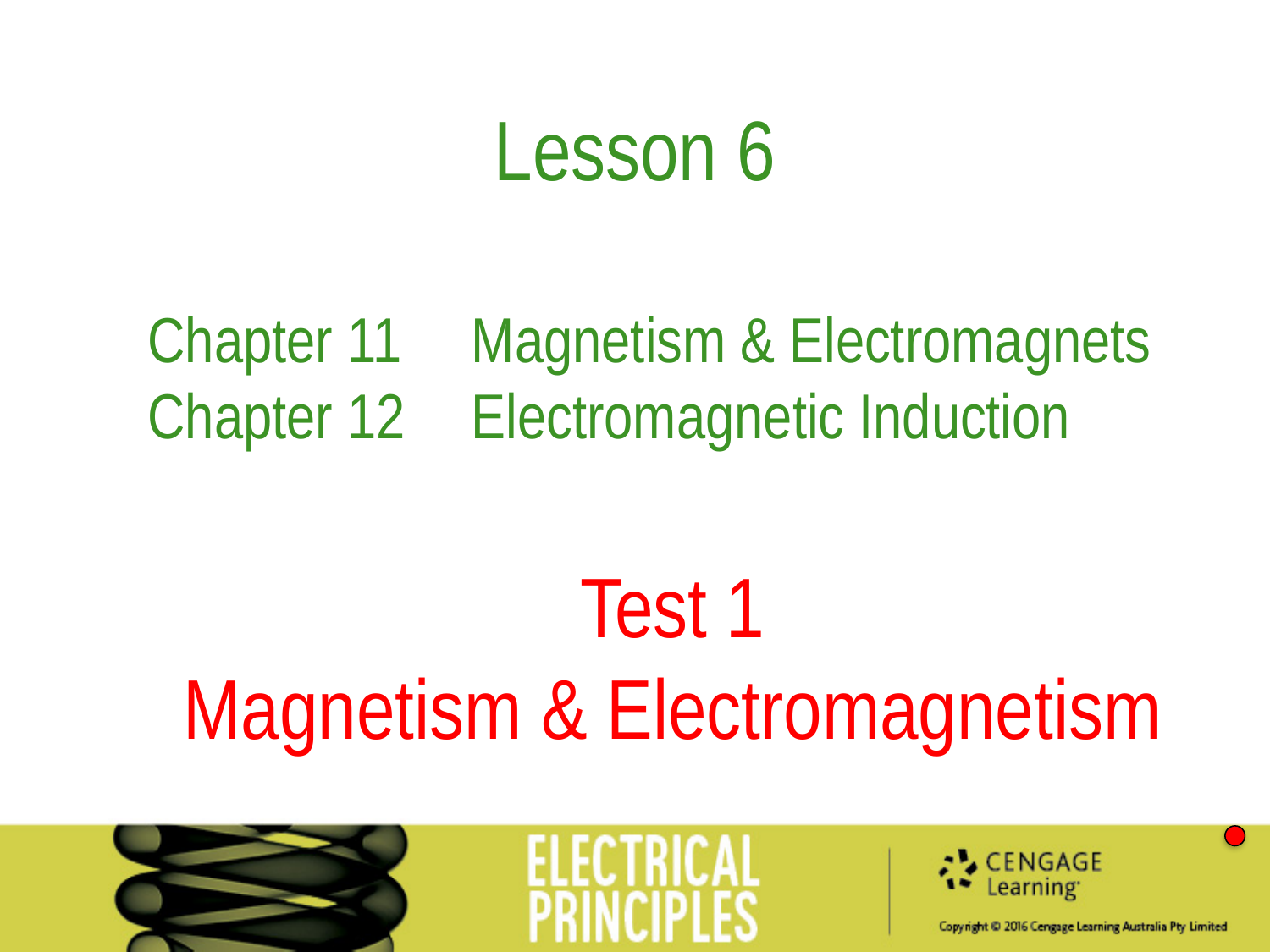

Lesson 6

Chapter 11	Magnetism & Electromagnets
Chapter 12	Electromagnetic Induction

Test 1
Magnetism & Electromagnetism